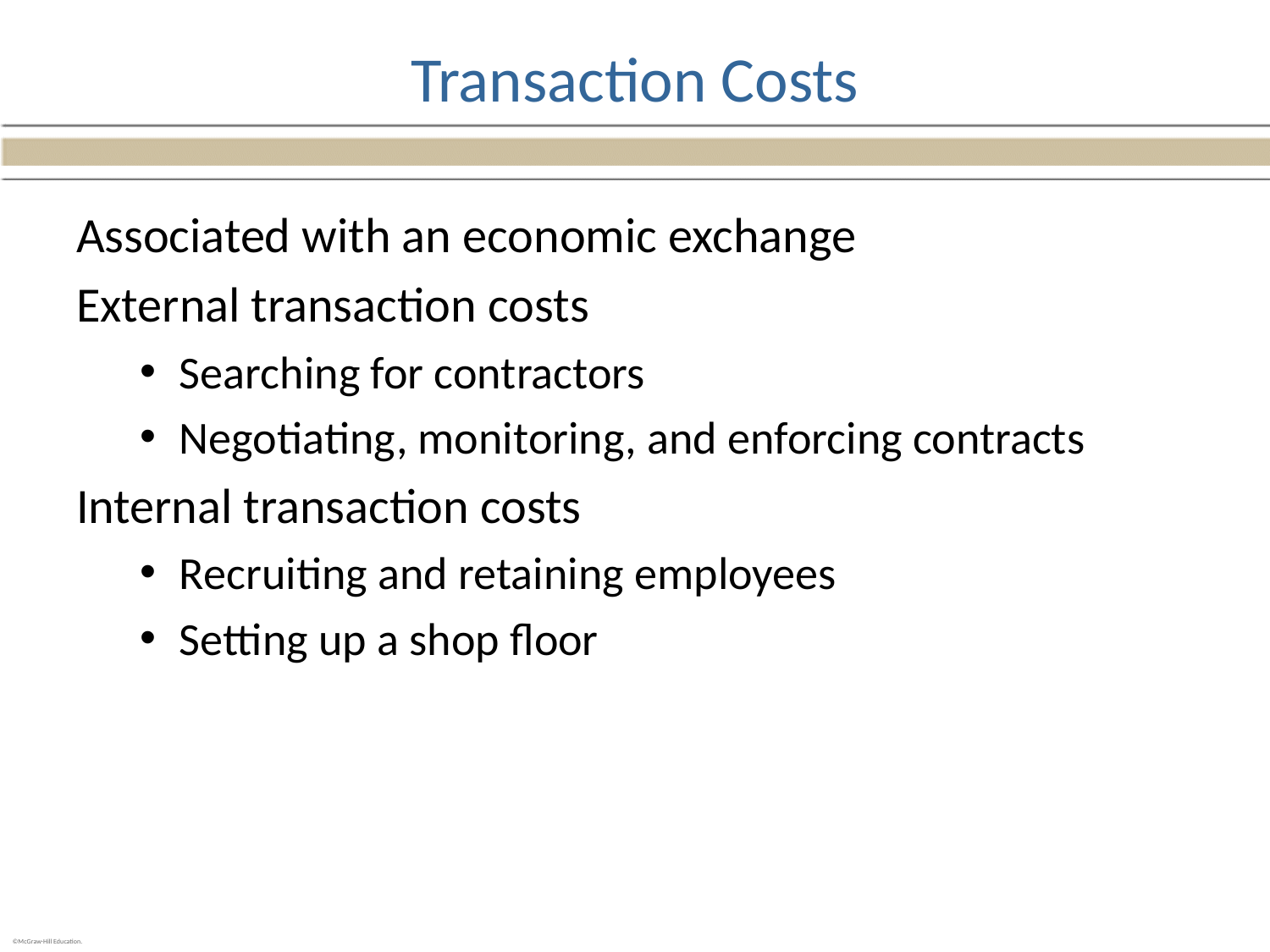

# Transaction Costs
Associated with an economic exchange
External transaction costs
Searching for contractors
Negotiating, monitoring, and enforcing contracts
Internal transaction costs
Recruiting and retaining employees
Setting up a shop floor